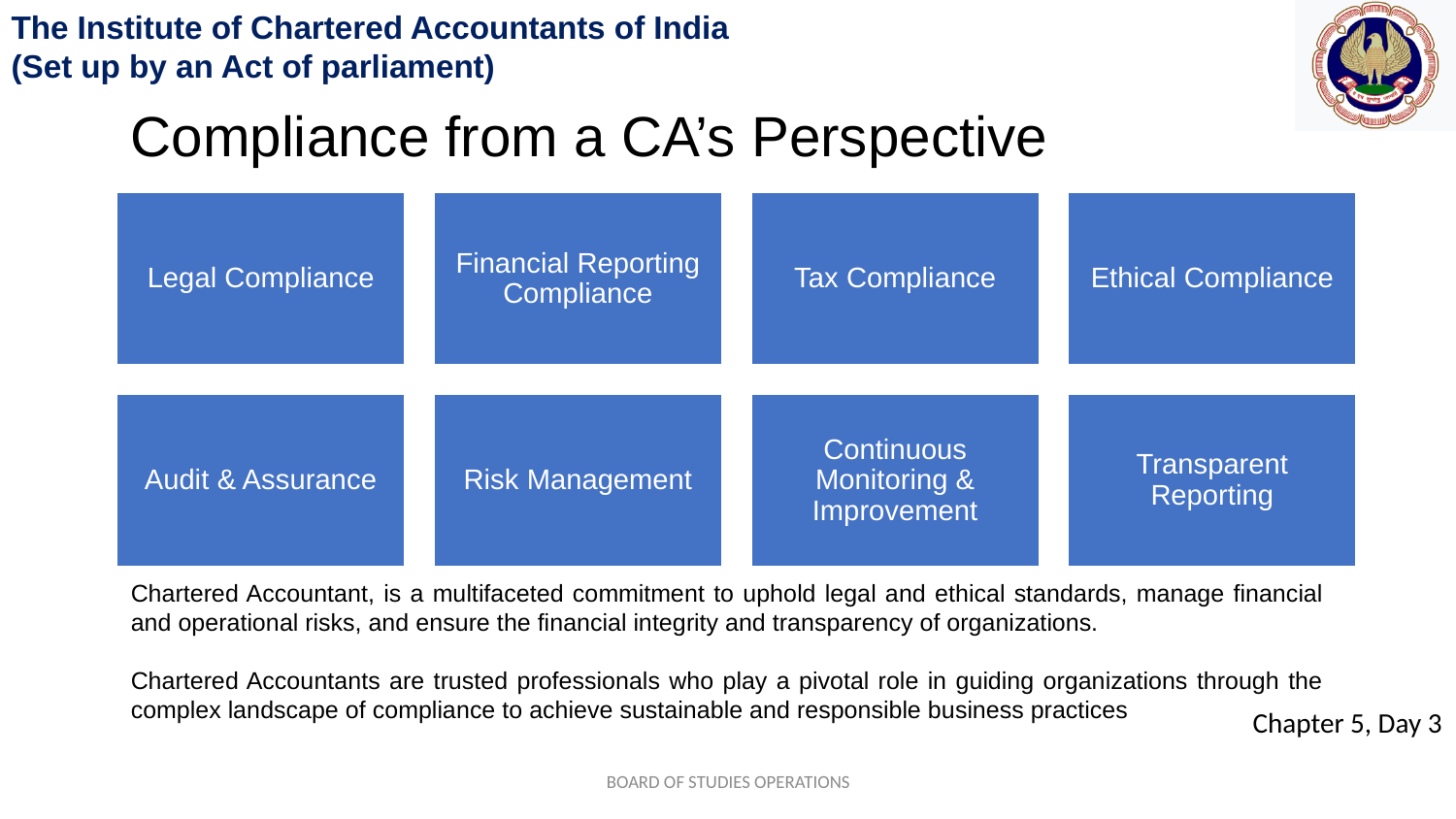

Compliance from a CA’s Perspective
Legal Compliance
Financial Reporting Compliance
Tax Compliance
Ethical Compliance
Audit & Assurance
Risk Management
Continuous Monitoring & Improvement
Transparent Reporting
Chartered Accountant, is a multifaceted commitment to uphold legal and ethical standards, manage financial and operational risks, and ensure the financial integrity and transparency of organizations.

Chartered Accountants are trusted professionals who play a pivotal role in guiding organizations through the complex landscape of compliance to achieve sustainable and responsible business practices
BOARD OF STUDIES OPERATIONS